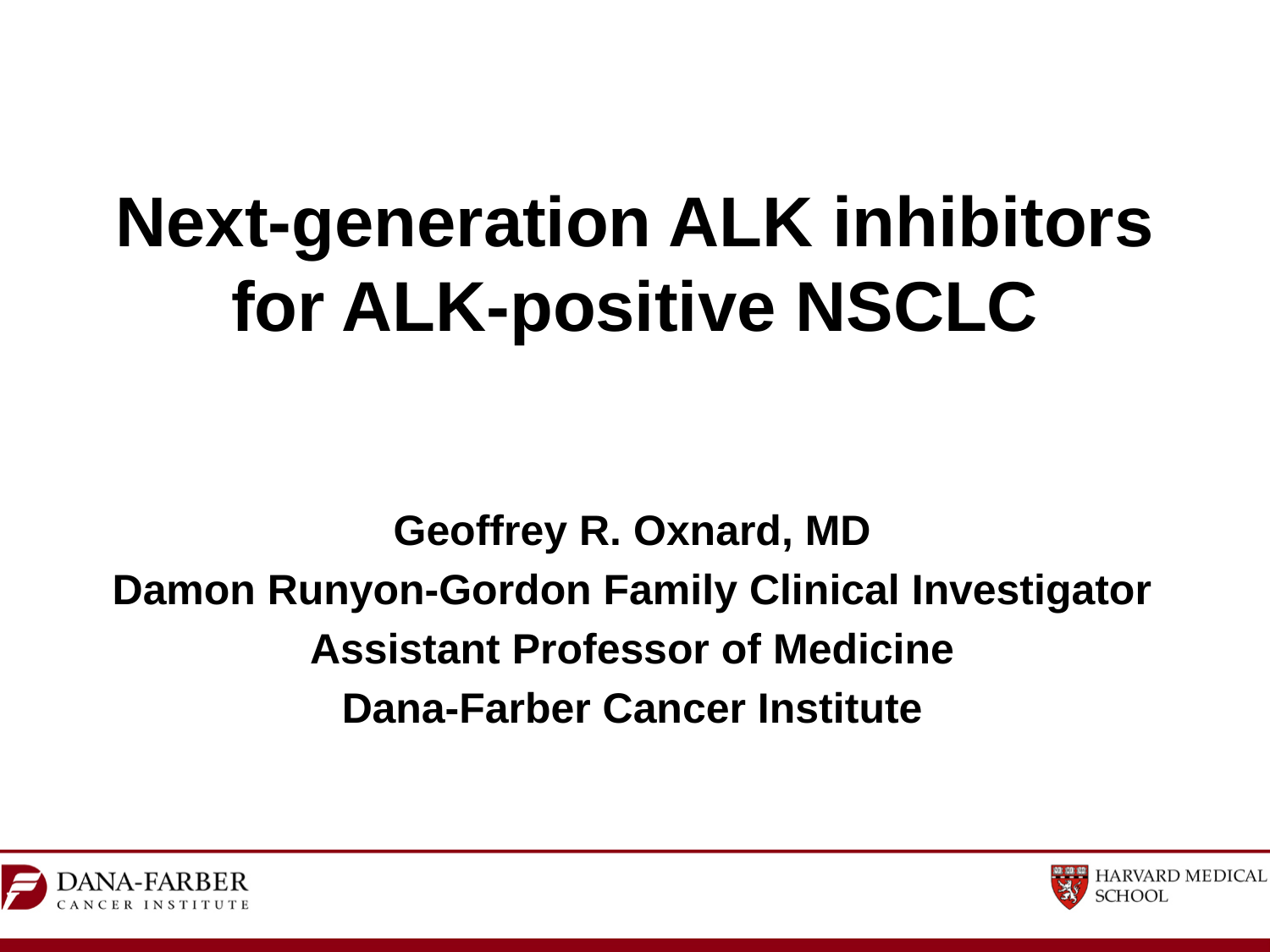

Next-generation ALK inhibitors for ALK-positive NSCLC
Geoffrey R. Oxnard, MD
Damon Runyon-Gordon Family Clinical Investigator
Assistant Professor of Medicine
Dana-Farber Cancer Institute